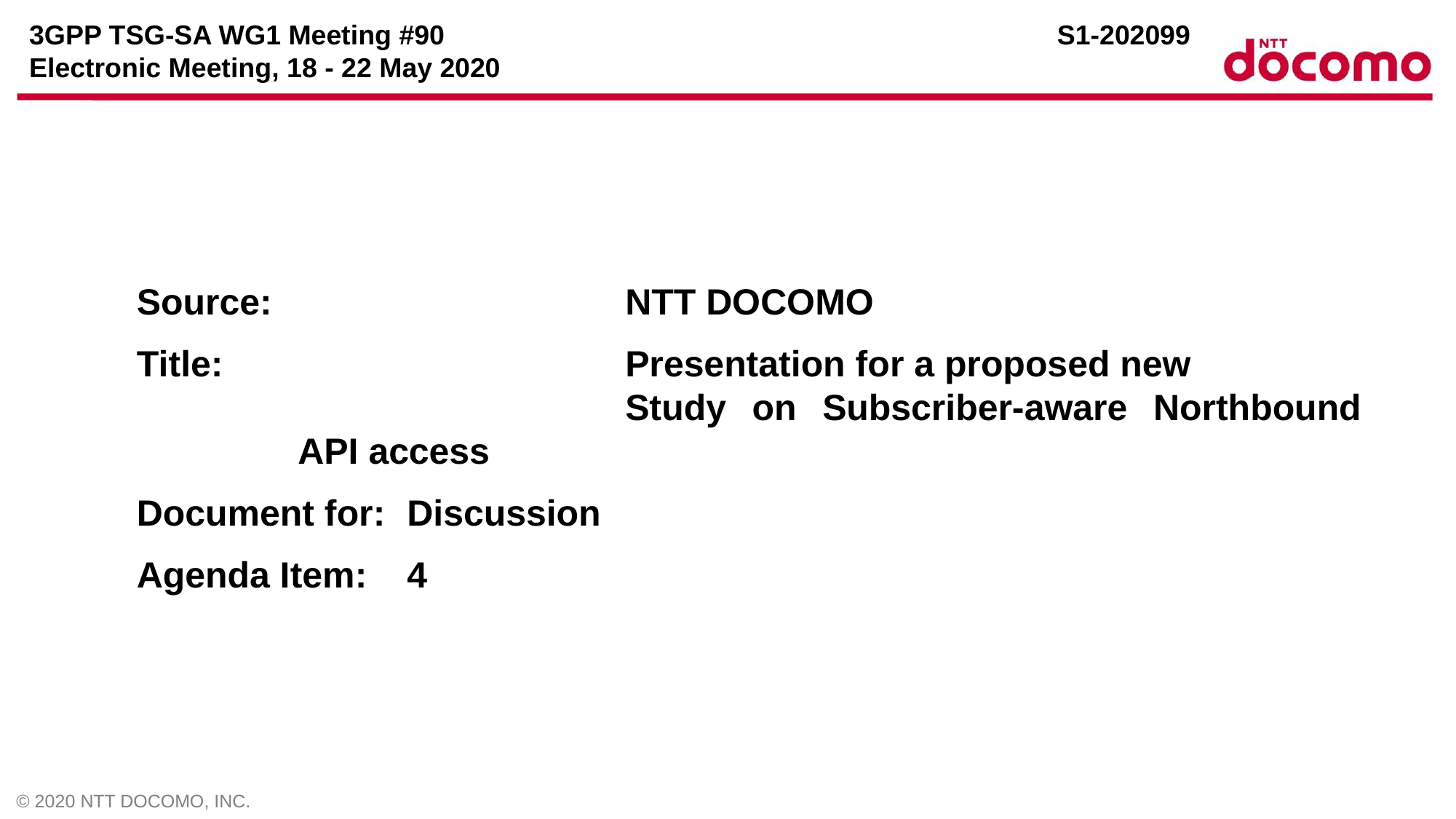

3GPP TSG-SA WG1 Meeting #90						      S1-202099
Electronic Meeting, 18 - 22 May 2020
Source:				NTT DOCOMO

Title:				Presentation for a proposed new
				Study on Subscriber-aware Northbound API access

Document for:	Discussion

Agenda Item:	4